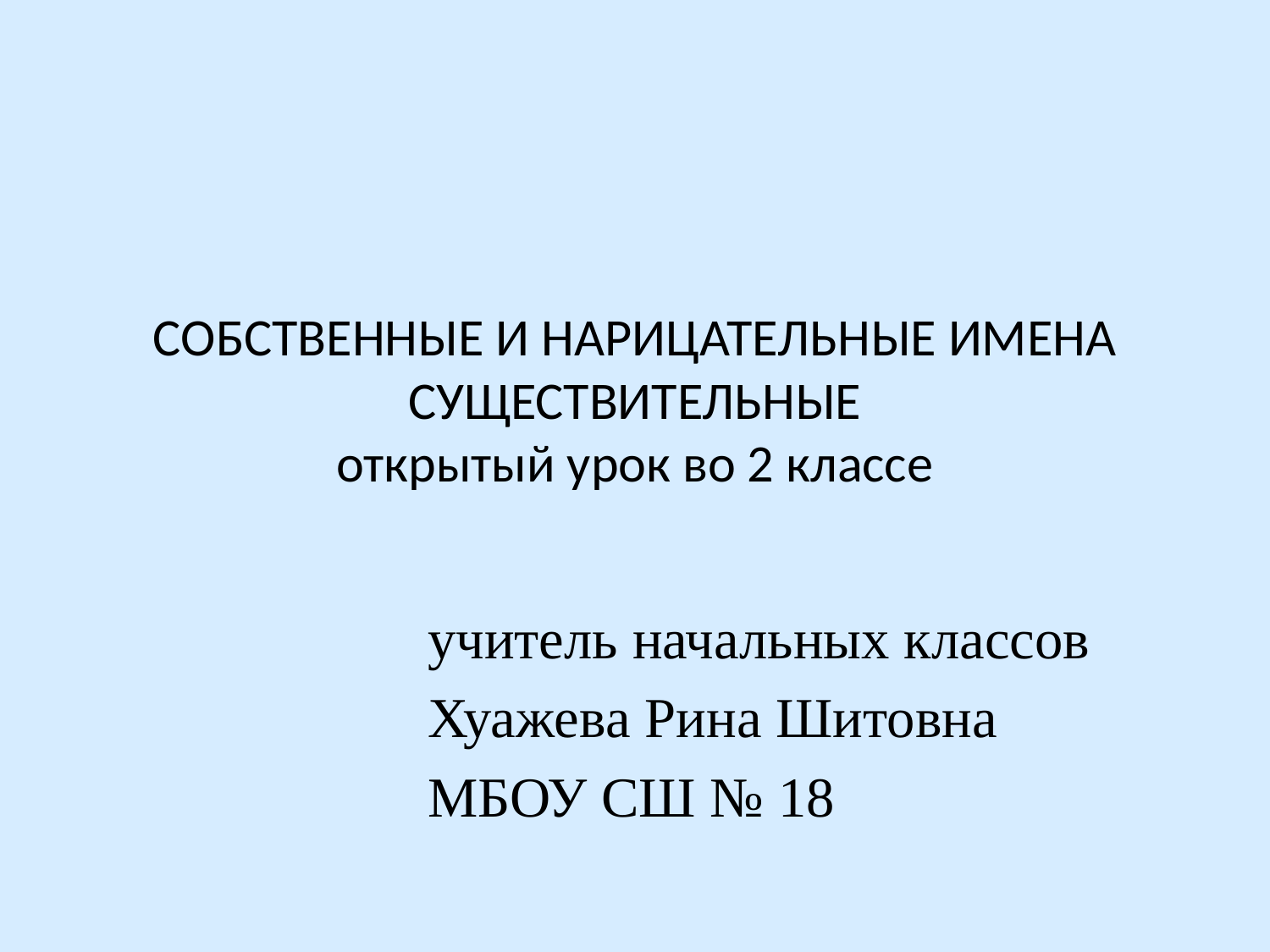

# СОБСТВЕННЫЕ И НАРИЦАТЕЛЬНЫЕ ИМЕНА СУЩЕСТВИТЕЛЬНЫЕ открытый урок во 2 классе
учитель начальных классов
Хуажева Рина Шитовна
МБОУ СШ № 18